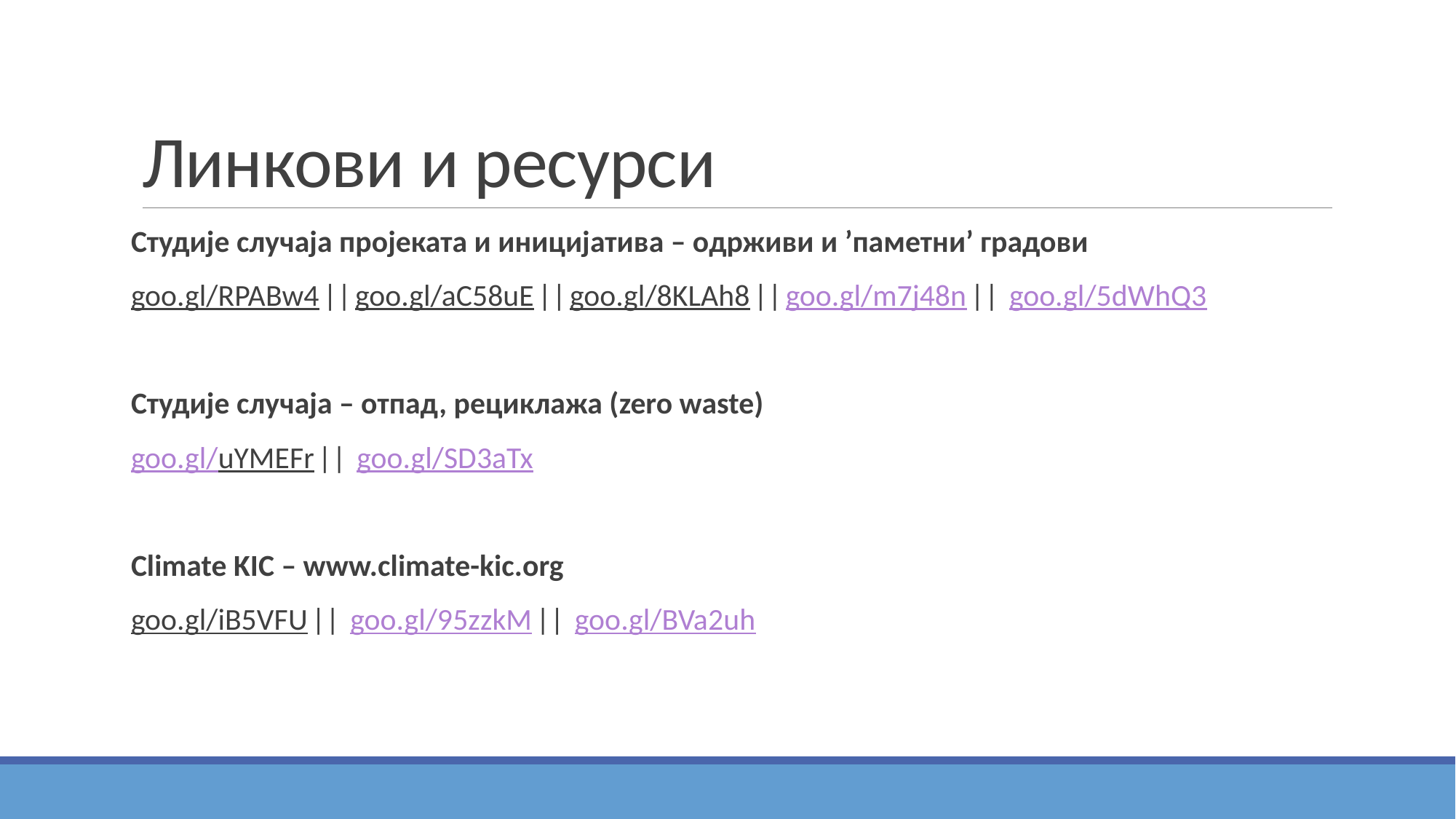

# Линкови и ресурси
Студије случаја пројеката и иницијатива – одрживи и ’паметни’ градови
goo.gl/RPABw4 ǀ ǀ goo.gl/aC58uE ǀ ǀ goo.gl/8KLAh8 ǀ ǀ goo.gl/m7j48n ǀ ǀ  goo.gl/5dWhQ3

Студије случаја – отпад, рециклажа (zero waste)
goo.gl/uYMEFr ǀ ǀ  goo.gl/SD3aTx

Climate KIC – www.climate-kic.org
goo.gl/iB5VFU ǀ ǀ  goo.gl/95zzkM ǀ ǀ  goo.gl/BVa2uh